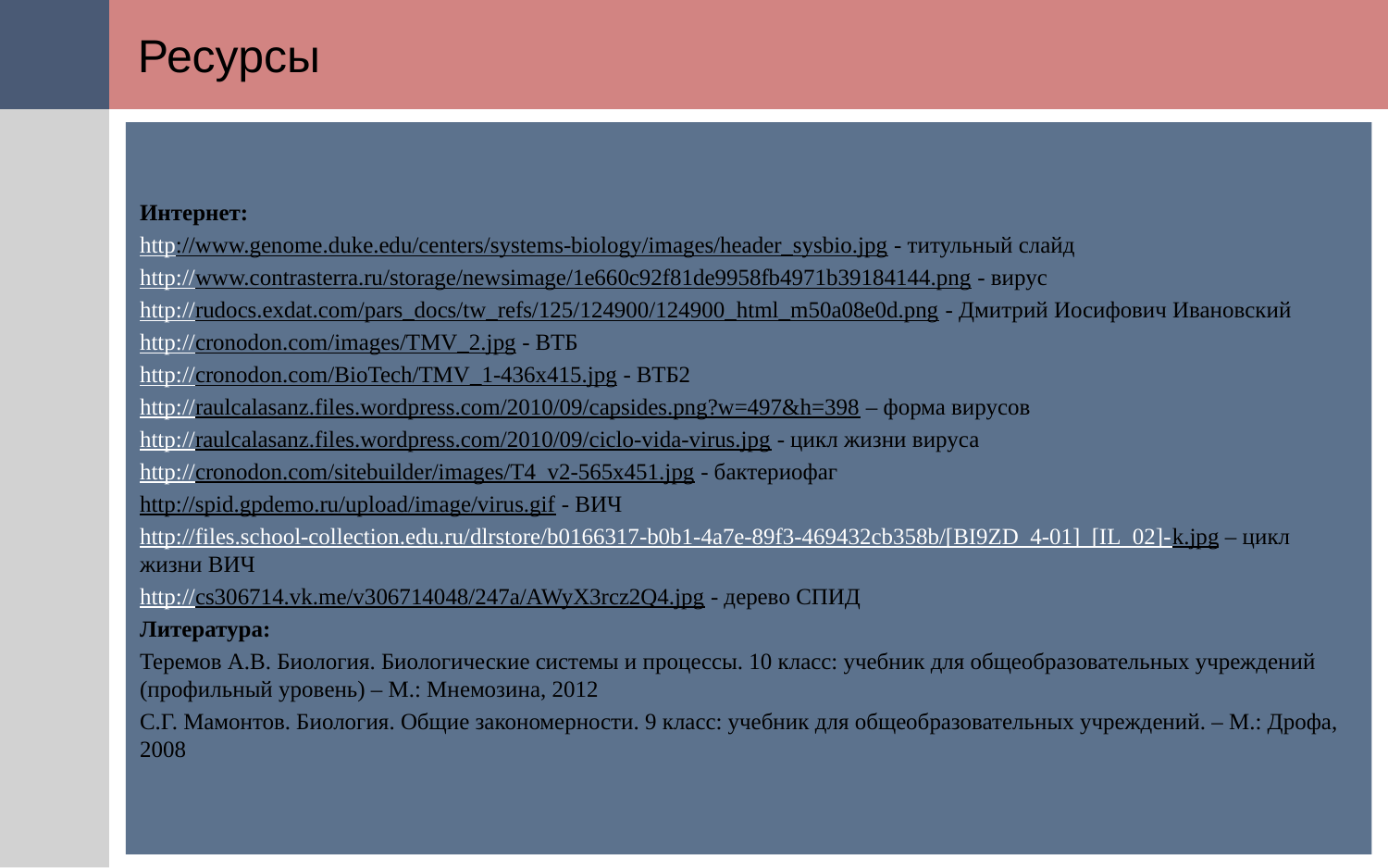

# Ресурсы
Интернет:
http://www.genome.duke.edu/centers/systems-biology/images/header_sysbio.jpg - титульный слайд
http://www.contrasterra.ru/storage/newsimage/1e660c92f81de9958fb4971b39184144.png - вирус
http://rudocs.exdat.com/pars_docs/tw_refs/125/124900/124900_html_m50a08e0d.png - Дмитрий Иосифович Ивановский
http://cronodon.com/images/TMV_2.jpg - ВТБ
http://cronodon.com/BioTech/TMV_1-436x415.jpg - ВТБ2
http://raulcalasanz.files.wordpress.com/2010/09/capsides.png?w=497&h=398 – форма вирусов
http://raulcalasanz.files.wordpress.com/2010/09/ciclo-vida-virus.jpg - цикл жизни вируса
http://cronodon.com/sitebuilder/images/T4_v2-565x451.jpg - бактериофаг
http://spid.gpdemo.ru/upload/image/virus.gif - ВИЧ
http://files.school-collection.edu.ru/dlrstore/b0166317-b0b1-4a7e-89f3-469432cb358b/[BI9ZD_4-01]_[IL_02]-k.jpg – цикл жизни ВИЧ
http://cs306714.vk.me/v306714048/247a/AWyX3rcz2Q4.jpg - дерево СПИД
Литература:
Теремов А.В. Биология. Биологические системы и процессы. 10 класс: учебник для общеобразовательных учреждений (профильный уровень) – М.: Мнемозина, 2012
С.Г. Мамонтов. Биология. Общие закономерности. 9 класс: учебник для общеобразовательных учреждений. – М.: Дрофа, 2008